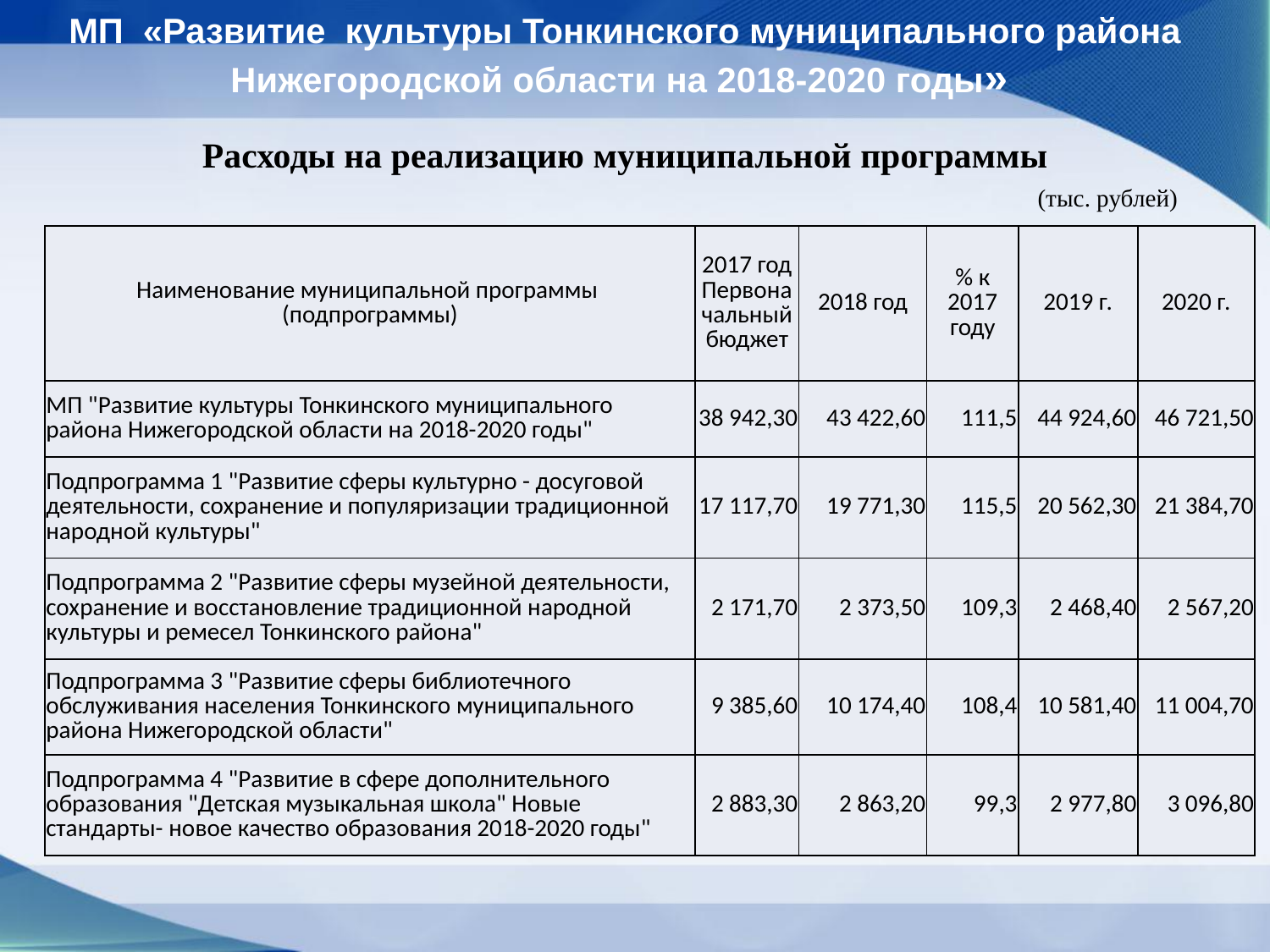

МП  «Развитие  культуры Тонкинского муниципального района Нижегородской области на 2018-2020 годы»
Расходы на реализацию муниципальной программы
                                                                                                                    (тыс. рублей)

| Наименование муниципальной программы (подпрограммы) | 2017 год Первоначальный бюджет | 2018 год | % к 2017 году | 2019 г. | 2020 г. |
| --- | --- | --- | --- | --- | --- |
| МП "Развитие культуры Тонкинского муниципального района Нижегородской области на 2018-2020 годы" | 38 942,30 | 43 422,60 | 111,5 | 44 924,60 | 46 721,50 |
| Подпрограмма 1 "Развитие сферы культурно - досуговой деятельности, сохранение и популяризации традиционной народной культуры" | 17 117,70 | 19 771,30 | 115,5 | 20 562,30 | 21 384,70 |
| Подпрограмма 2 "Развитие сферы музейной деятельности, сохранение и восстановление традиционной народной культуры и ремесел Тонкинского района" | 2 171,70 | 2 373,50 | 109,3 | 2 468,40 | 2 567,20 |
| Подпрограмма 3 "Развитие сферы библиотечного обслуживания населения Тонкинского муниципального района Нижегородской области" | 9 385,60 | 10 174,40 | 108,4 | 10 581,40 | 11 004,70 |
| Подпрограмма 4 "Развитие в сфере дополнительного образования "Детская музыкальная школа" Новые стандарты- новое качество образования 2018-2020 годы" | 2 883,30 | 2 863,20 | 99,3 | 2 977,80 | 3 096,80 |